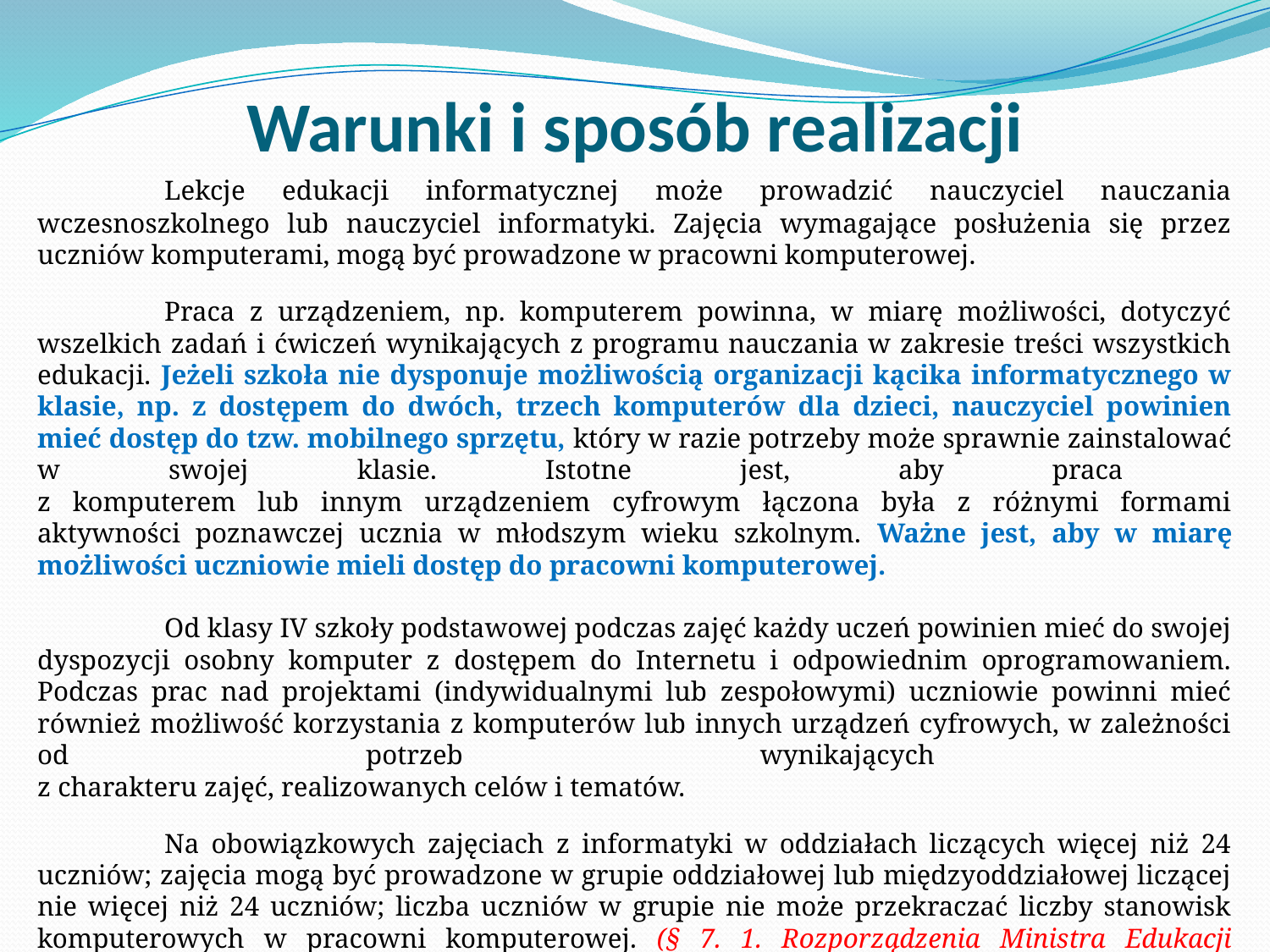

# Warunki i sposób realizacji
	Lekcje edukacji informatycznej może prowadzić nauczyciel nauczania wczesnoszkolnego lub nauczyciel informatyki. Zajęcia wymagające posłużenia się przez uczniów komputerami, mogą być prowadzone w pracowni komputerowej.

	Praca z urządzeniem, np. komputerem powinna, w miarę możliwości, dotyczyć wszelkich zadań i ćwiczeń wynikających z programu nauczania w zakresie treści wszystkich edukacji. Jeżeli szkoła nie dysponuje możliwością organizacji kącika informatycznego w klasie, np. z dostępem do dwóch, trzech komputerów dla dzieci, nauczyciel powinien mieć dostęp do tzw. mobilnego sprzętu, który w razie potrzeby może sprawnie zainstalować w swojej klasie. Istotne jest, aby praca
z komputerem lub innym urządzeniem cyfrowym łączona była z różnymi formami aktywności poznawczej ucznia w młodszym wieku szkolnym. Ważne jest, aby w miarę możliwości uczniowie mieli dostęp do pracowni komputerowej.
	Od klasy IV szkoły podstawowej podczas zajęć każdy uczeń powinien mieć do swojej dyspozycji osobny komputer z dostępem do Internetu i odpowiednim oprogramowaniem. Podczas prac nad projektami (indywidualnymi lub zespołowymi) uczniowie powinni mieć również możliwość korzystania z komputerów lub innych urządzeń cyfrowych, w zależności od potrzeb wynikających
z charakteru zajęć, realizowanych celów i tematów.

	Na obowiązkowych zajęciach z informatyki w oddziałach liczących więcej niż 24 uczniów; zajęcia mogą być prowadzone w grupie oddziałowej lub międzyoddziałowej liczącej nie więcej niż 24 uczniów; liczba uczniów w grupie nie może przekraczać liczby stanowisk komputerowych w pracowni komputerowej. (§ 7. 1. Rozporządzenia Ministra Edukacji Narodowej z dnia 28 marca 2017 r. w sprawie ramowych planów nauczania dla publicznych szkół)